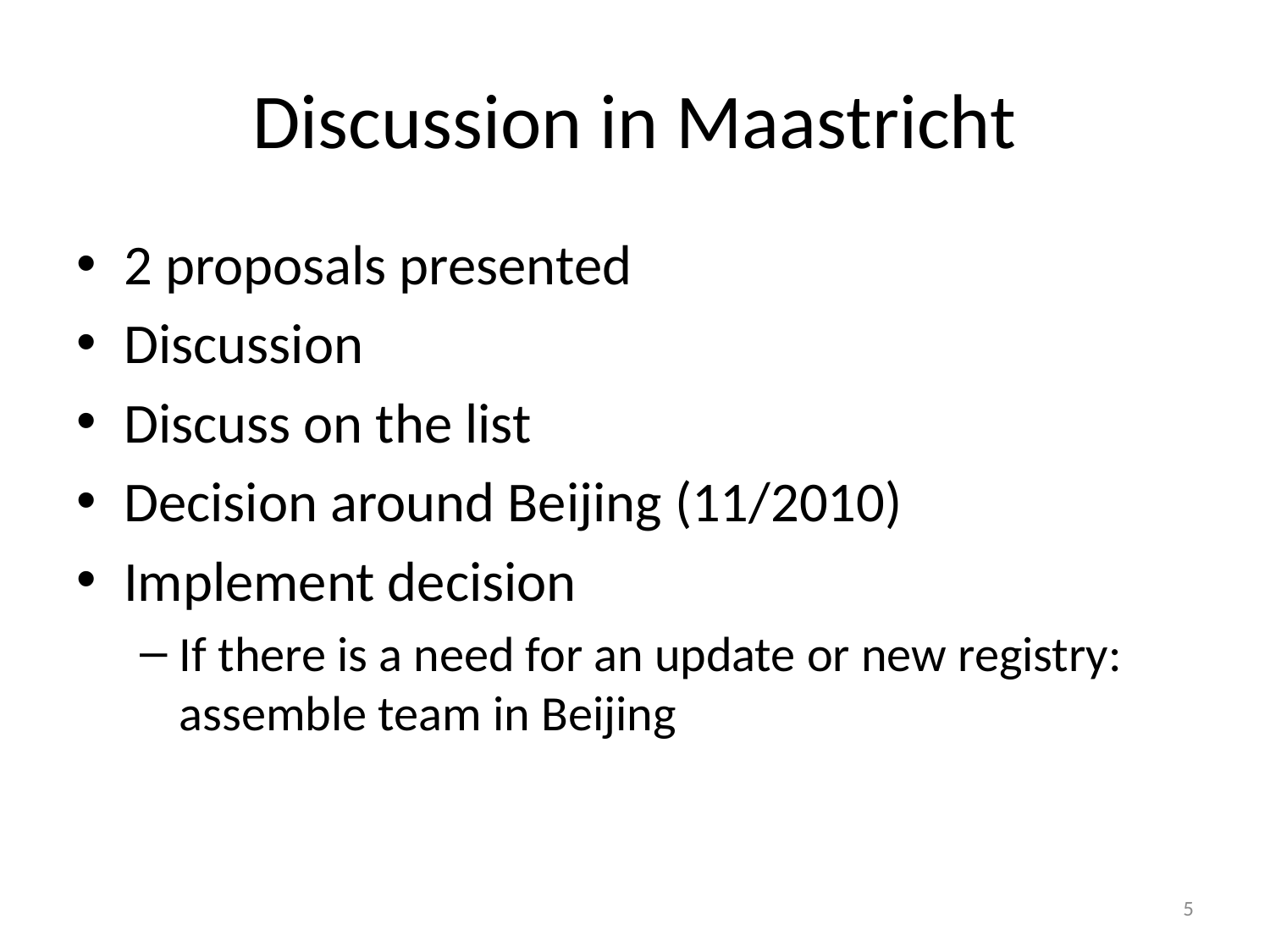

# Discussion in Maastricht
2 proposals presented
Discussion
Discuss on the list
Decision around Beijing (11/2010)
Implement decision
If there is a need for an update or new registry: assemble team in Beijing
5